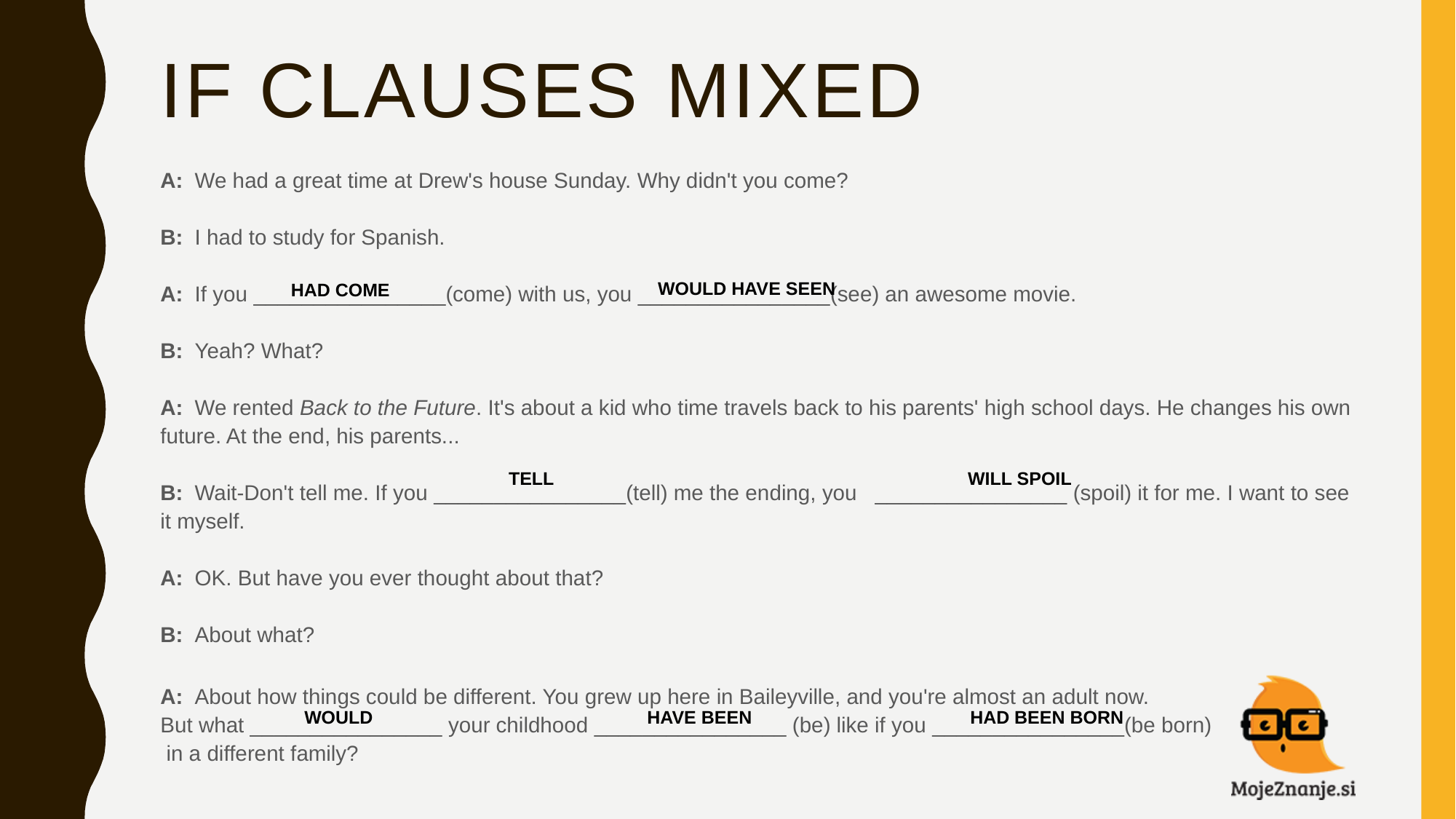

# IF CLAUSES mixed
A:  We had a great time at Drew's house Sunday. Why didn't you come?
B:  I had to study for Spanish.
A:  If you ________________(come) with us, you ________________(see) an awesome movie.
B:  Yeah? What?
A:  We rented Back to the Future. It's about a kid who time travels back to his parents' high school days. He changes his own future. At the end, his parents...
B:  Wait-Don't tell me. If you ________________(tell) me the ending, you   ________________ (spoil) it for me. I want to see it myself.
A:  OK. But have you ever thought about that?
B:  About what?
A:  About how things could be different. You grew up here in Baileyville, and you're almost an adult now.
But what ________________ your childhood ________________ (be) like if you ________________(be born)
 in a different family?
WOULD HAVE SEEN
HAD COME
TELL
WILL SPOIL
WOULD
HAVE BEEN
HAD BEEN BORN